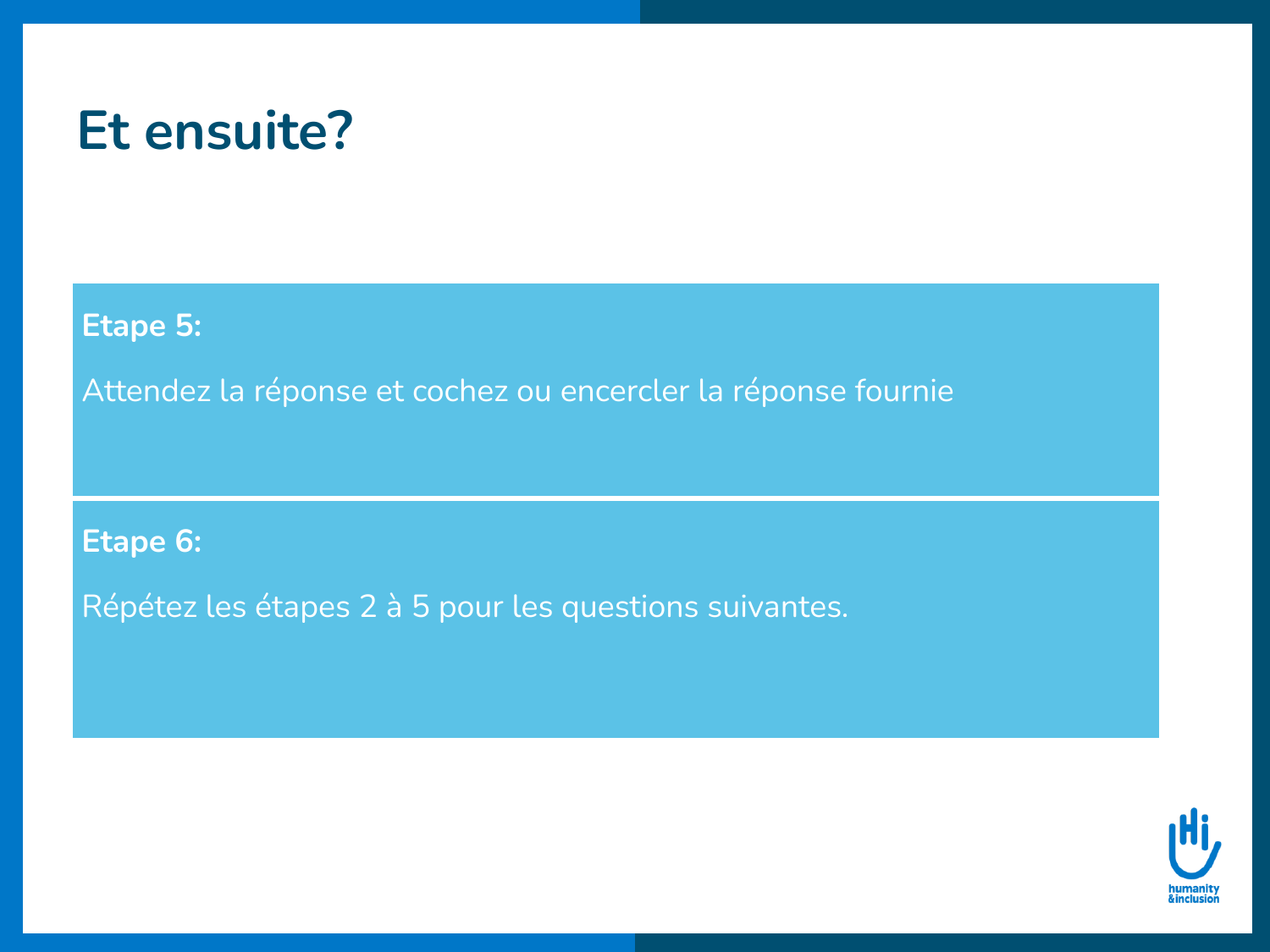

# Et ensuite?
| Etape 5: Attendez la réponse et cochez ou encercler la réponse fournie |
| --- |
| Etape 6: Répétez les étapes 2 à 5 pour les questions suivantes. |